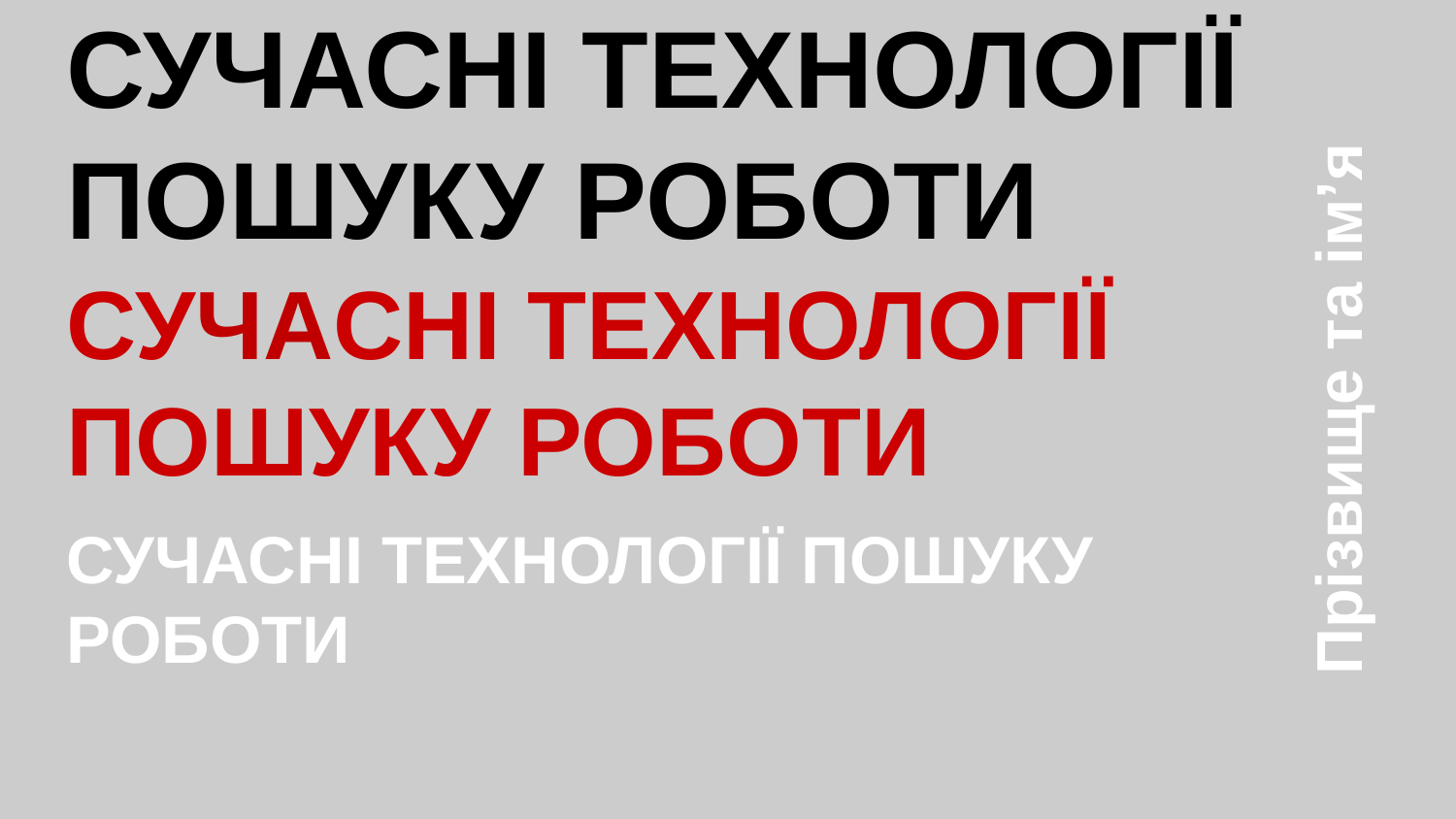

# СУЧАСНІ ТЕХНОЛОГІЇ ПОШУКУ РОБОТИ
СУЧАСНІ ТЕХНОЛОГІЇ ПОШУКУ РОБОТИ
Прізвище та ім’я
СУЧАСНІ ТЕХНОЛОГІЇ ПОШУКУ РОБОТИ